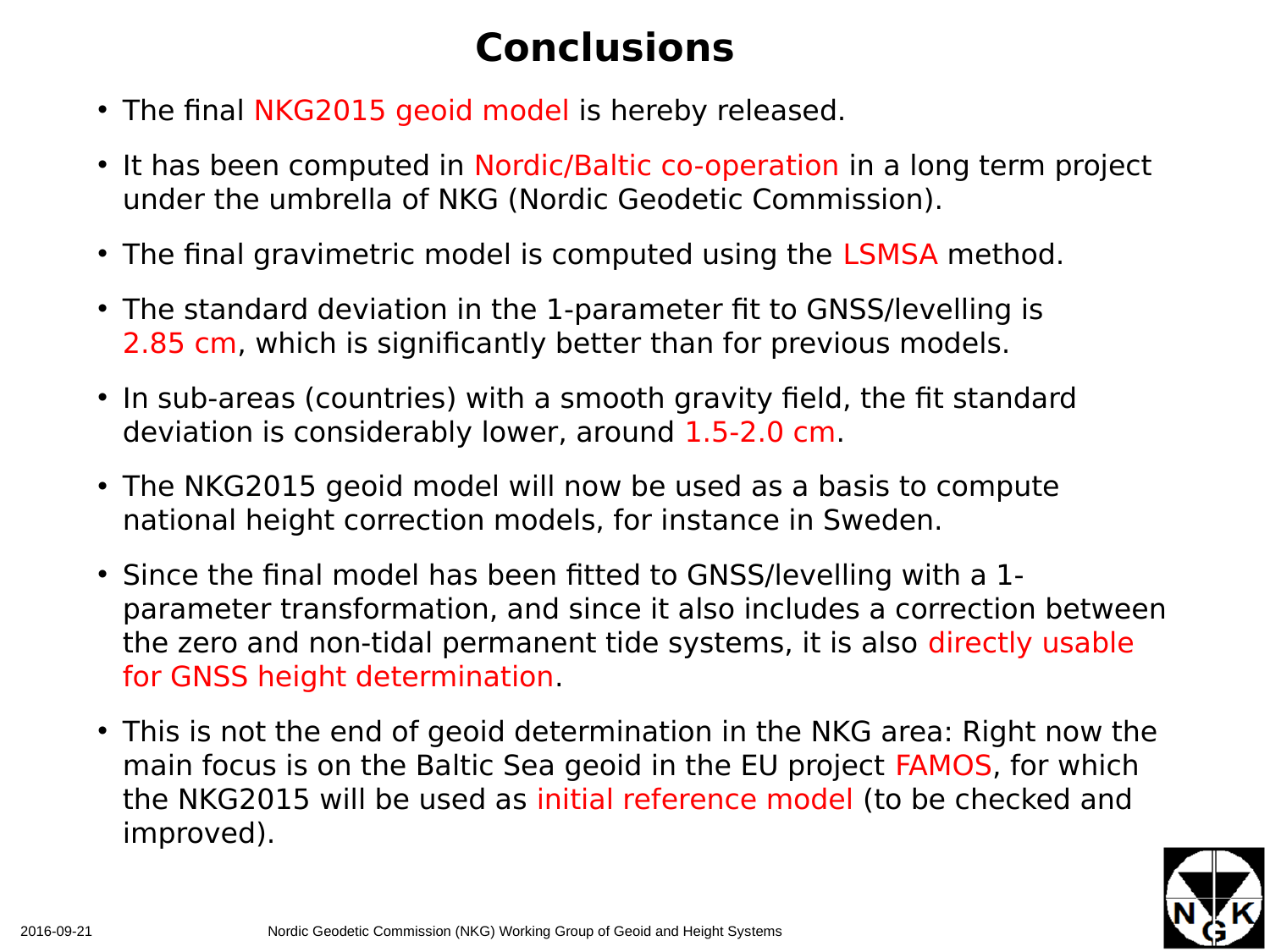

# Conclusions
The final NKG2015 geoid model is hereby released.
It has been computed in Nordic/Baltic co-operation in a long term project under the umbrella of NKG (Nordic Geodetic Commission).
The final gravimetric model is computed using the LSMSA method.
The standard deviation in the 1-parameter fit to GNSS/levelling is
2.85 cm, which is significantly better than for previous models.
In sub-areas (countries) with a smooth gravity field, the fit standard deviation is considerably lower, around 1.5-2.0 cm.
The NKG2015 geoid model will now be used as a basis to compute national height correction models, for instance in Sweden.
Since the final model has been fitted to GNSS/levelling with a 1-parameter transformation, and since it also includes a correction between the zero and non-tidal permanent tide systems, it is also directly usable for GNSS height determination.
This is not the end of geoid determination in the NKG area: Right now the main focus is on the Baltic Sea geoid in the EU project FAMOS, for which the NKG2015 will be used as initial reference model (to be checked and improved).